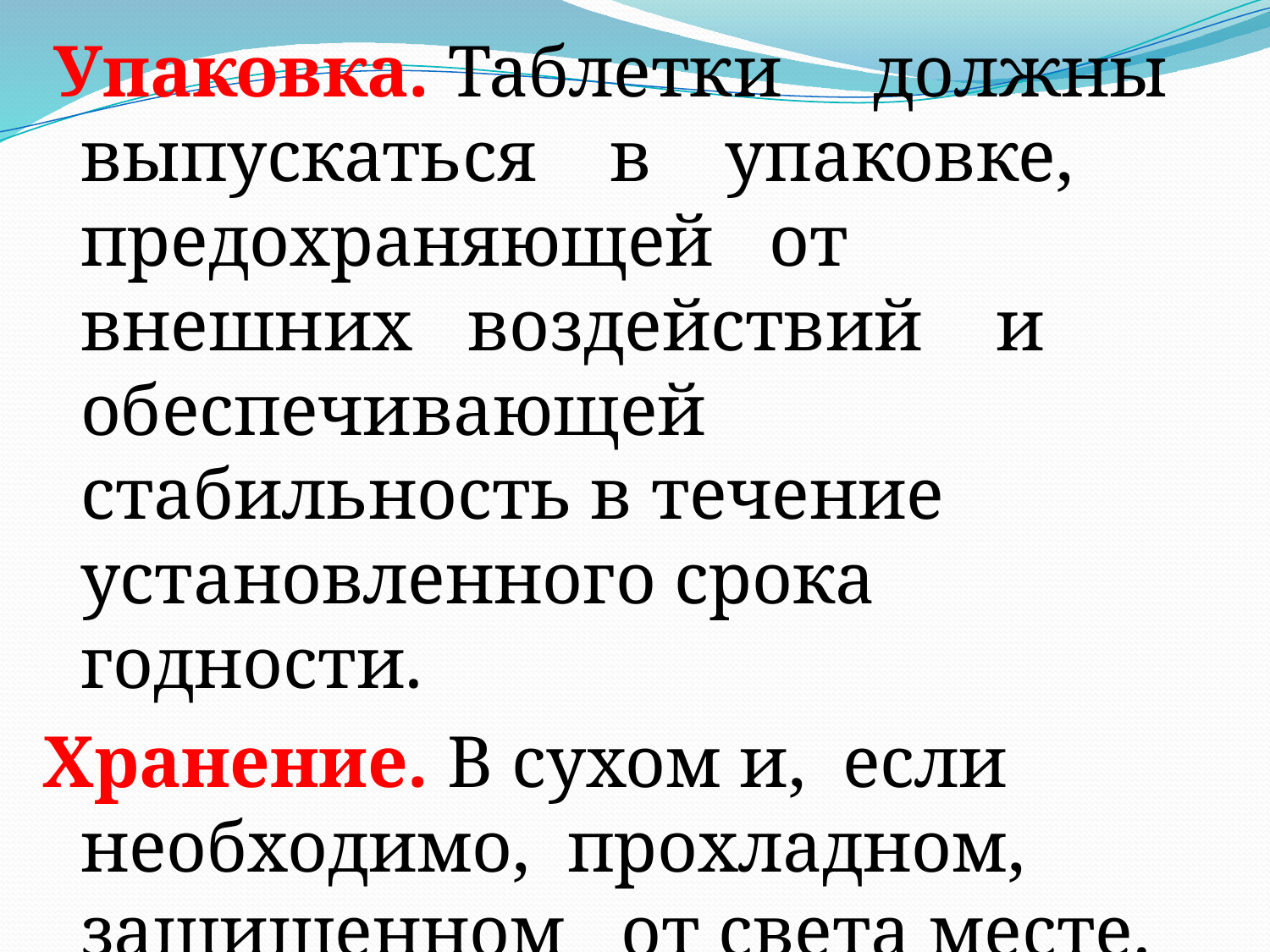

Упаковка. Таблетки     должны    выпускаться    в    упаковке,   предохраняющей   от   внешних   воздействий    и    обеспечивающей   стабильность в течение установленного срока годности.
Хранение. В сухом и,  если необходимо,  прохладном, защищенном   от света месте.
#